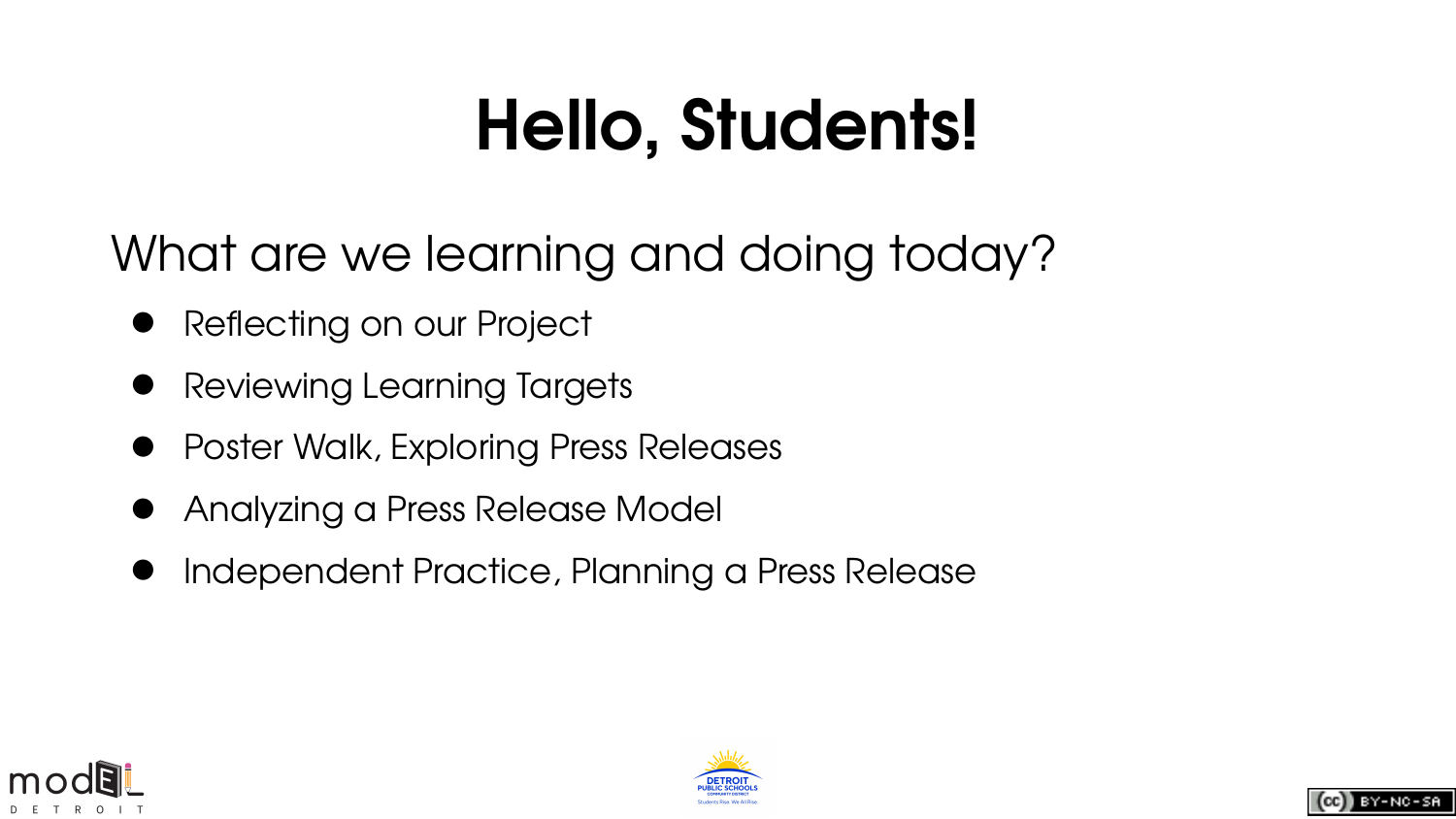

# Hello, Students!
What are we learning and doing today?
Reflecting on our Project
Reviewing Learning Targets
Poster Walk, Exploring Press Releases
Analyzing a Press Release Model
Independent Practice, Planning a Press Release